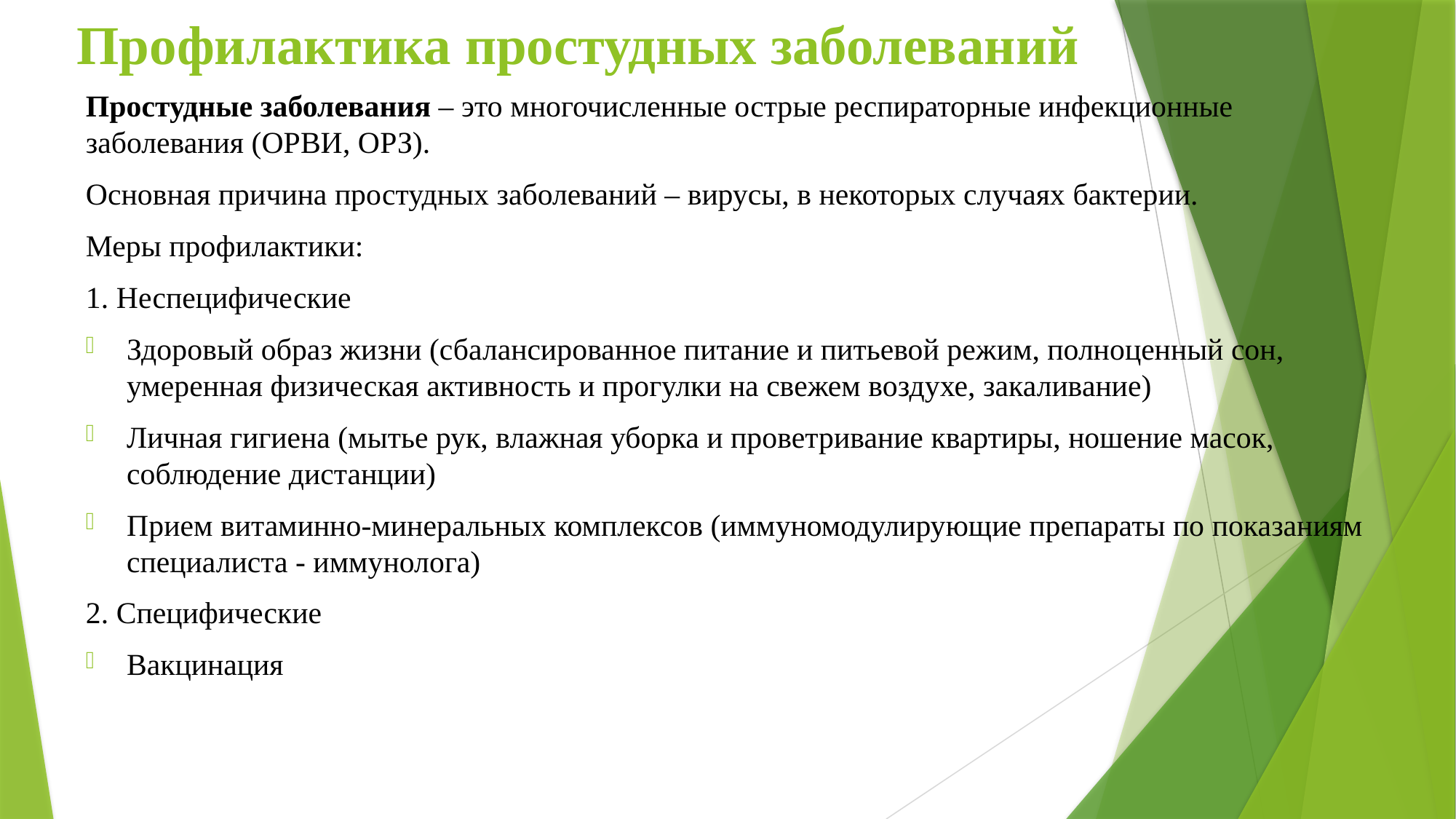

# Профилактика простудных заболеваний
Простудные заболевания – это многочисленные острые респираторные инфекционные заболевания (ОРВИ, ОРЗ).
Основная причина простудных заболеваний – вирусы, в некоторых случаях бактерии.
Меры профилактики:
1. Неспецифические
Здоровый образ жизни (сбалансированное питание и питьевой режим, полноценный сон, умеренная физическая активность и прогулки на свежем воздухе, закаливание)
Личная гигиена (мытье рук, влажная уборка и проветривание квартиры, ношение масок, соблюдение дистанции)
Прием витаминно-минеральных комплексов (иммуномодулирующие препараты по показаниям специалиста - иммунолога)
2. Специфические
Вакцинация